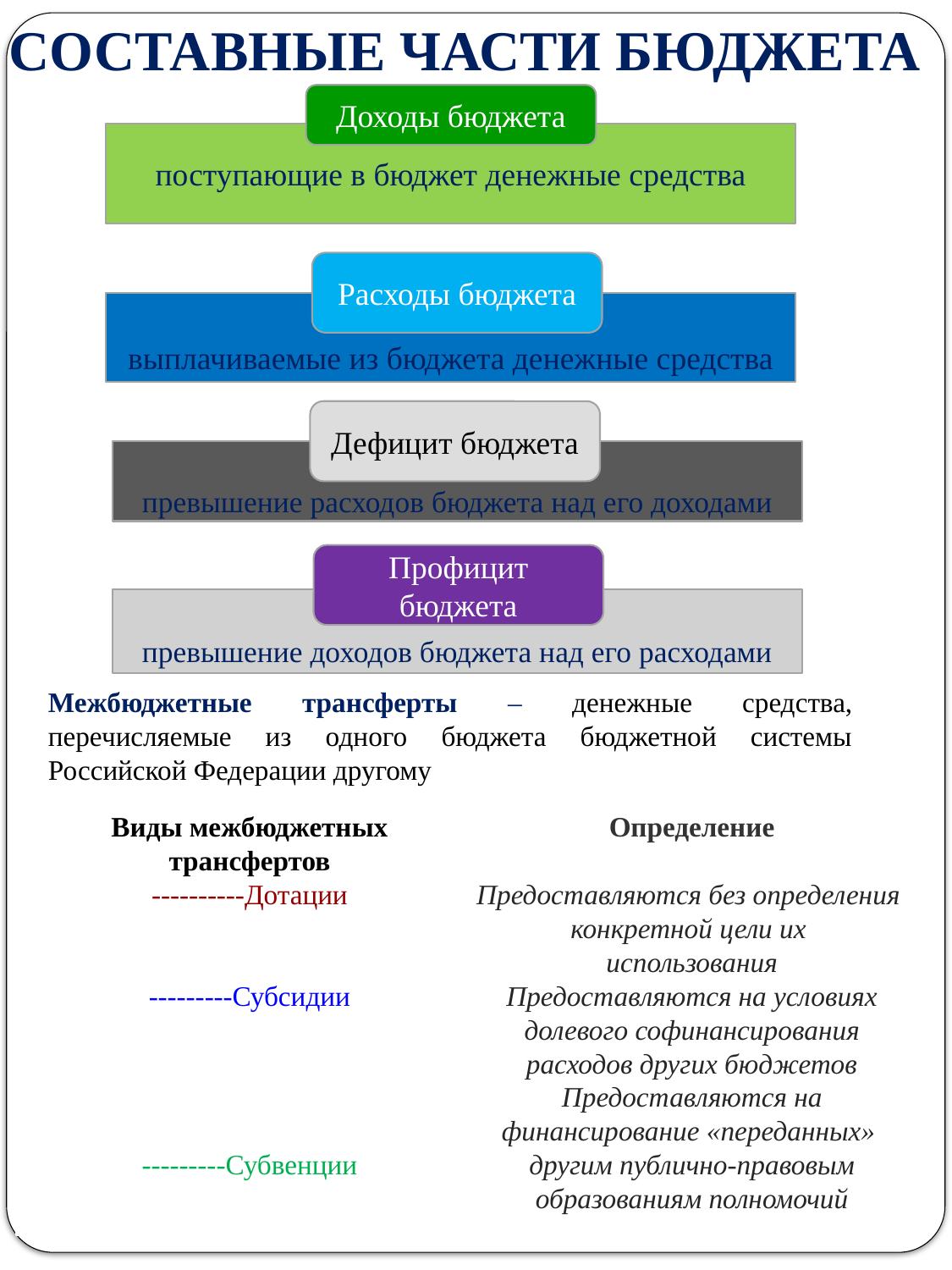

# СОСТАВНЫЕ ЧАСТИ БЮДЖЕТА
Доходы бюджета
поступающие в бюджет денежные средства
Расходы бюджета

выплачиваемые из бюджета денежные средства
Дефицит бюджета

превышение расходов бюджета над его доходами
Профицит бюджета

превышение доходов бюджета над его расходами
Межбюджетные трансферты – денежные средства, перечисляемые из одного бюджета бюджетной системы Российской Федерации другому
Виды межбюджетных трансфертов
----------Дотации

---------Субсидии

---------Субвенции

Определение

Предоставляются без определения
конкретной цели их
использования
Предоставляются на условиях долевого софинансирования расходов других бюджетов
Предоставляются на финансирование «переданных»  другим публично-правовым образованиям полномочий